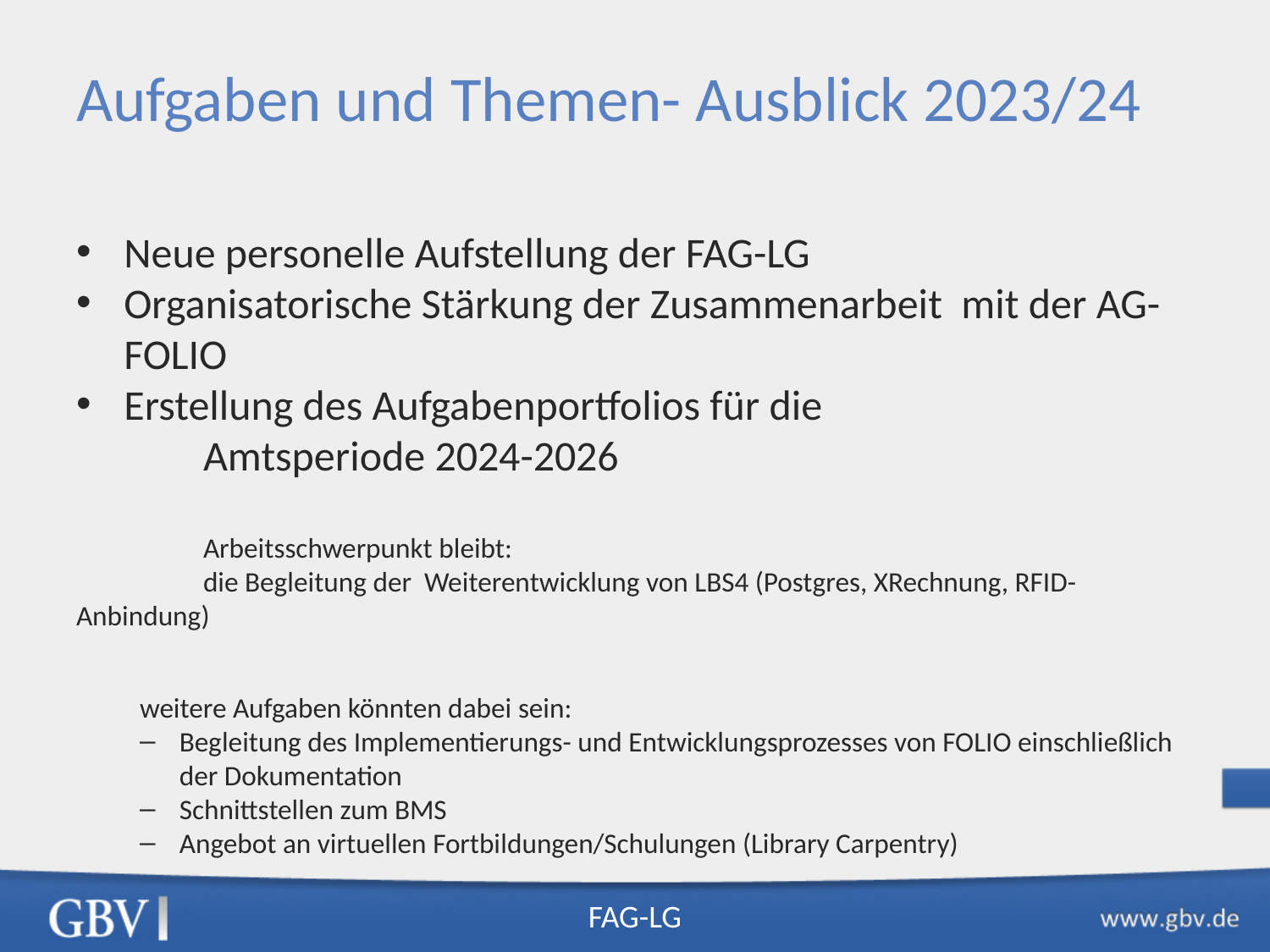

# Aufgaben und Themen- Ausblick 2023/24

Neue personelle Aufstellung der FAG-LG
Organisatorische Stärkung der Zusammenarbeit  mit der AG-FOLIO
Erstellung des Aufgabenportfolios für die
	Amtsperiode 2024-2026

	Arbeitsschwerpunkt bleibt:
	die Begleitung der  Weiterentwicklung von LBS4 (Postgres, XRechnung, RFID-Anbindung)

weitere Aufgaben könnten dabei sein:
Begleitung des Implementierungs- und Entwicklungsprozesses von FOLIO einschließlich der Dokumentation
Schnittstellen zum BMS
Angebot an virtuellen Fortbildungen/Schulungen (Library Carpentry)
7
FAG-LG